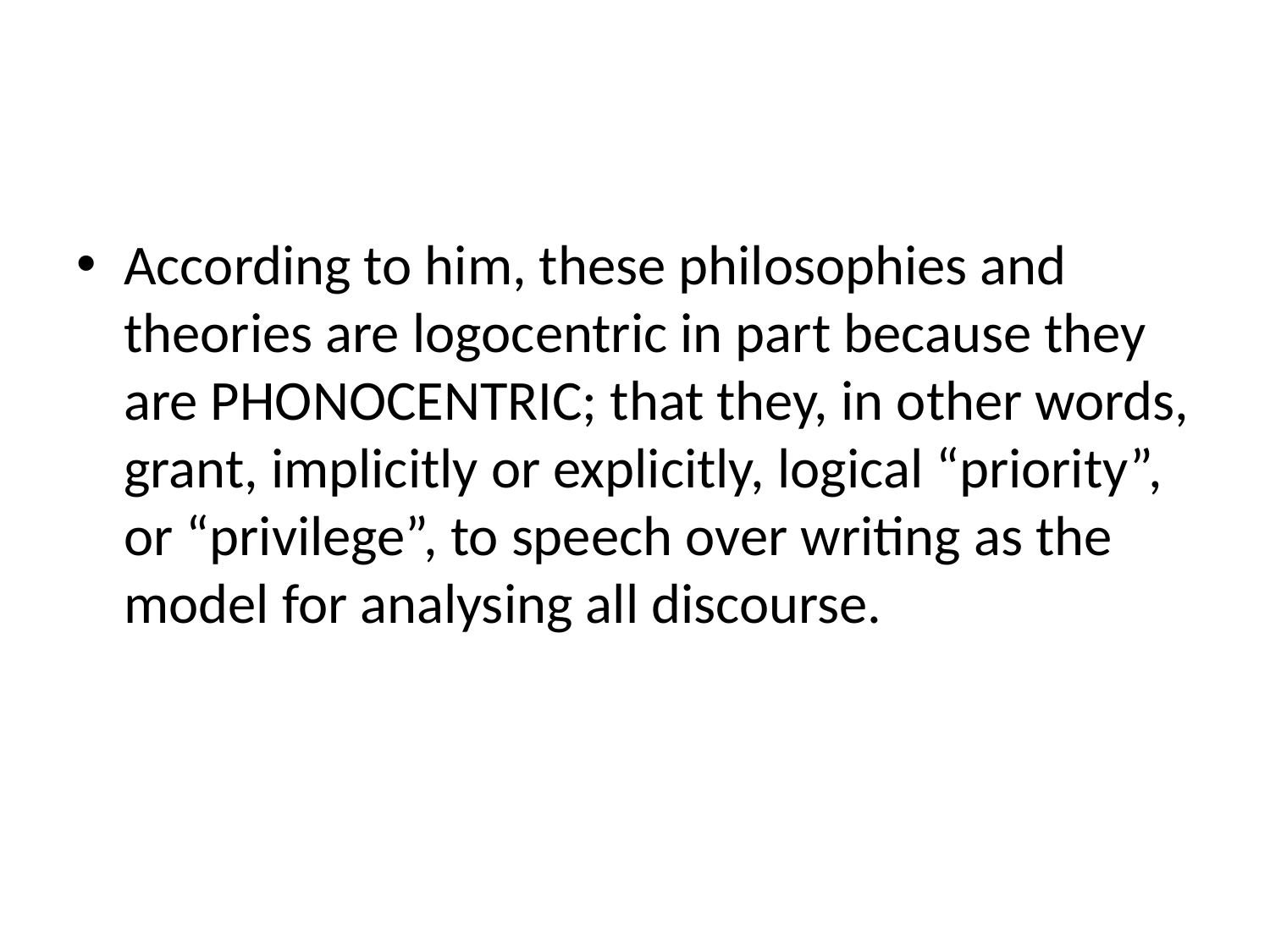

#
According to him, these philosophies and theories are logocentric in part because they are PHONOCENTRIC; that they, in other words, grant, implicitly or explicitly, logical “priority”, or “privilege”, to speech over writing as the model for analysing all discourse.